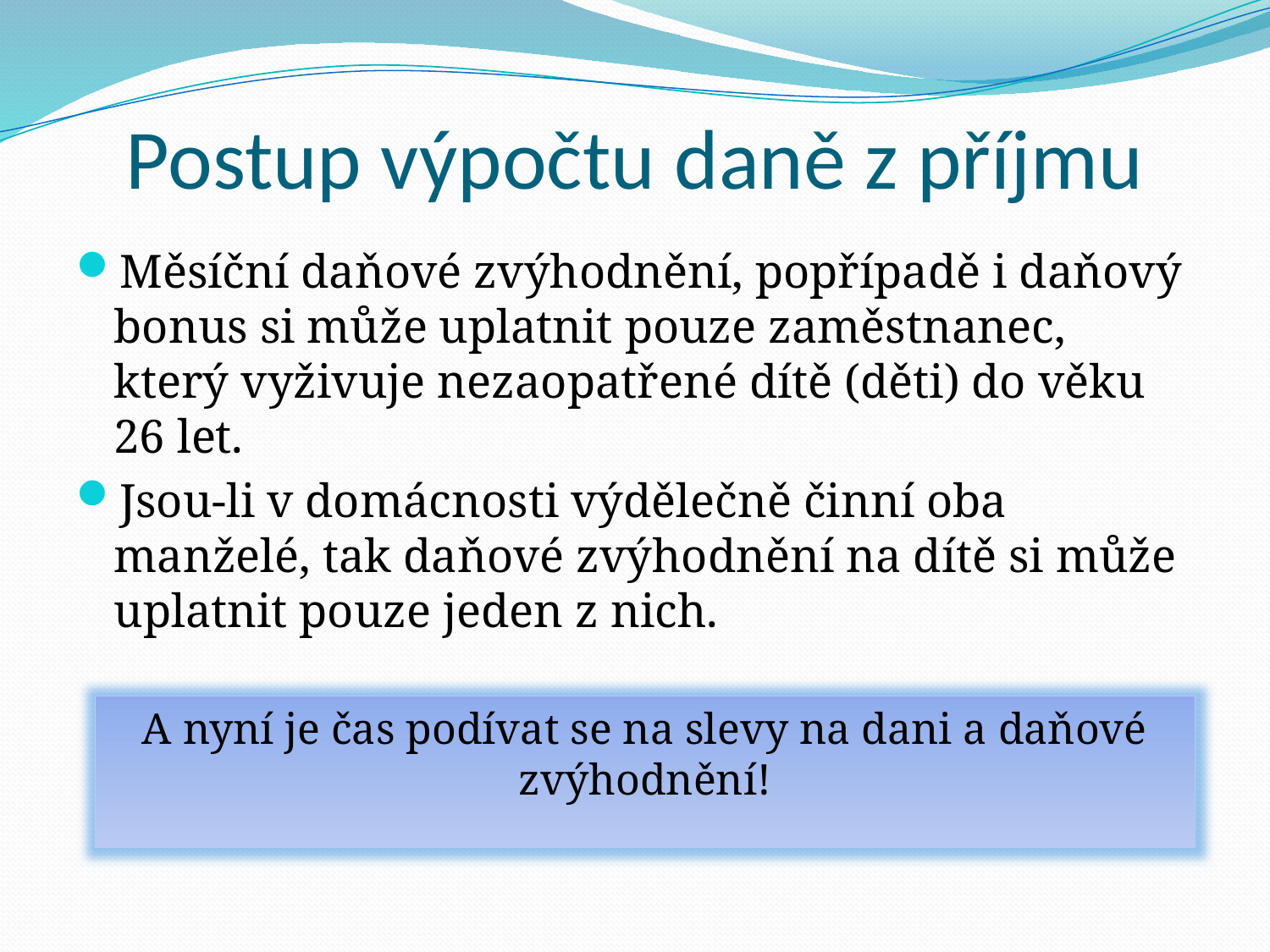

# Postup výpočtu daně z příjmu
Měsíční daňové zvýhodnění, popřípadě i daňový bonus si může uplatnit pouze zaměstnanec, který vyživuje nezaopatřené dítě (děti) do věku 26 let.
Jsou-li v domácnosti výdělečně činní oba manželé, tak daňové zvýhodnění na dítě si může uplatnit pouze jeden z nich.

A nyní je čas podívat se na slevy na dani a daňové zvýhodnění!